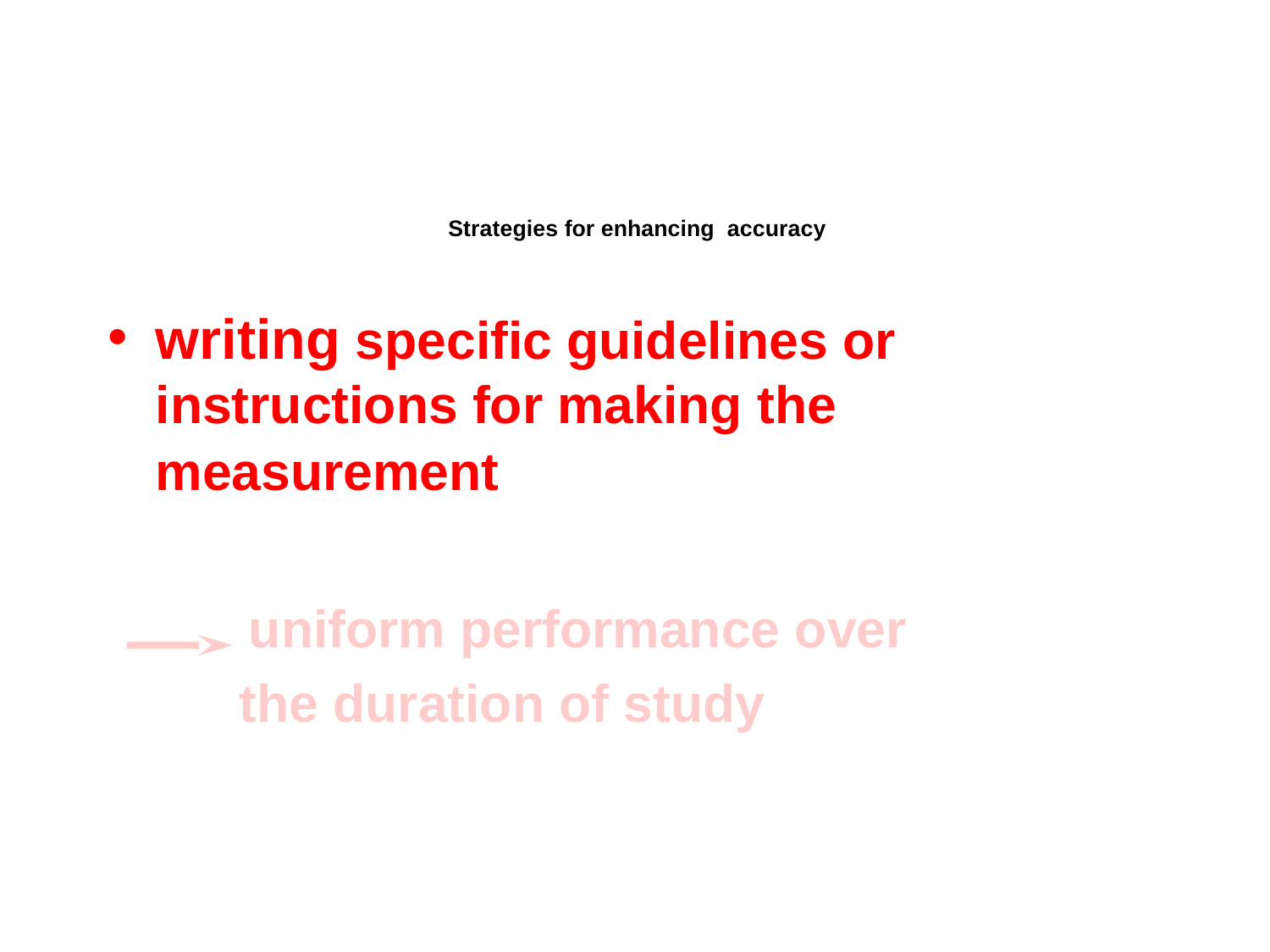

# Strategies for enhancing  accuracy
writing specific guidelines or instructions for making the measurement

         uniform performance over
         the duration of study